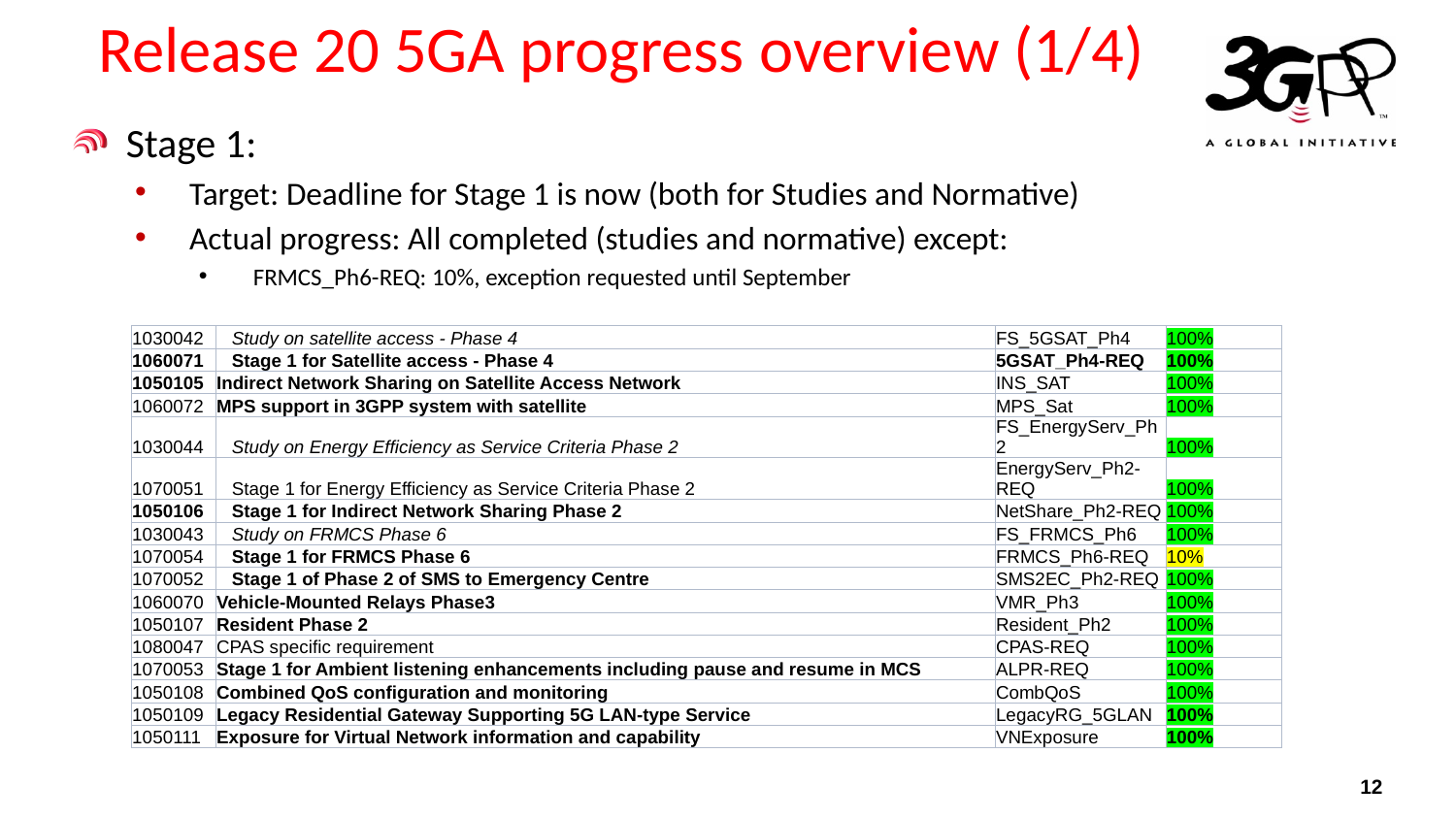

# Release 20 5GA progress overview (1/4)
Stage 1:
Target: Deadline for Stage 1 is now (both for Studies and Normative)
Actual progress: All completed (studies and normative) except:
FRMCS_Ph6-REQ: 10%, exception requested until September
| 1030042 | Study on satellite access - Phase 4 | FS\_5GSAT\_Ph4 | 100% |
| --- | --- | --- | --- |
| 1060071 | Stage 1 for Satellite access - Phase 4 | 5GSAT\_Ph4-REQ | 100% |
| 1050105 | Indirect Network Sharing on Satellite Access Network | INS\_SAT | 100% |
| 1060072 | MPS support in 3GPP system with satellite | MPS\_Sat | 100% |
| 1030044 | Study on Energy Efficiency as Service Criteria Phase 2 | FS\_EnergyServ\_Ph2 | 100% |
| 1070051 | Stage 1 for Energy Efficiency as Service Criteria Phase 2 | EnergyServ\_Ph2-REQ | 100% |
| 1050106 | Stage 1 for Indirect Network Sharing Phase 2 | NetShare\_Ph2-REQ | 100% |
| 1030043 | Study on FRMCS Phase 6 | FS\_FRMCS\_Ph6 | 100% |
| 1070054 | Stage 1 for FRMCS Phase 6 | FRMCS\_Ph6-REQ | 10% |
| 1070052 | Stage 1 of Phase 2 of SMS to Emergency Centre | SMS2EC\_Ph2-REQ | 100% |
| 1060070 | Vehicle-Mounted Relays Phase3 | VMR\_Ph3 | 100% |
| 1050107 | Resident Phase 2 | Resident\_Ph2 | 100% |
| 1080047 | CPAS specific requirement | CPAS-REQ | 100% |
| 1070053 | Stage 1 for Ambient listening enhancements including pause and resume in MCS | ALPR-REQ | 100% |
| 1050108 | Combined QoS configuration and monitoring | CombQoS | 100% |
| 1050109 | Legacy Residential Gateway Supporting 5G LAN-type Service | LegacyRG\_5GLAN | 100% |
| 1050111 | Exposure for Virtual Network information and capability | VNExposure | 100% |